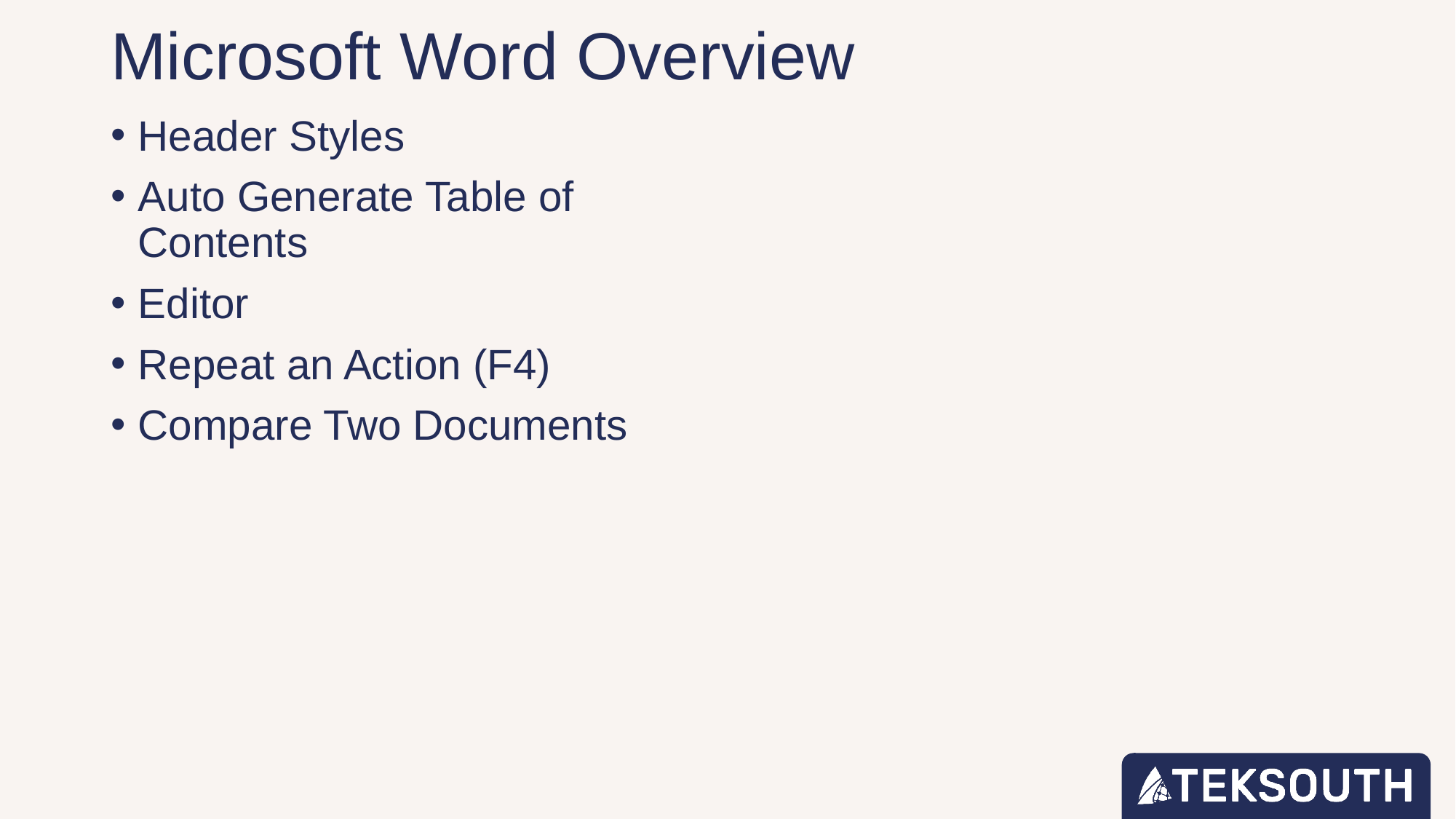

# Microsoft Word Overview
Header Styles
Auto Generate Table of Contents
Editor
Repeat an Action (F4)
Compare Two Documents